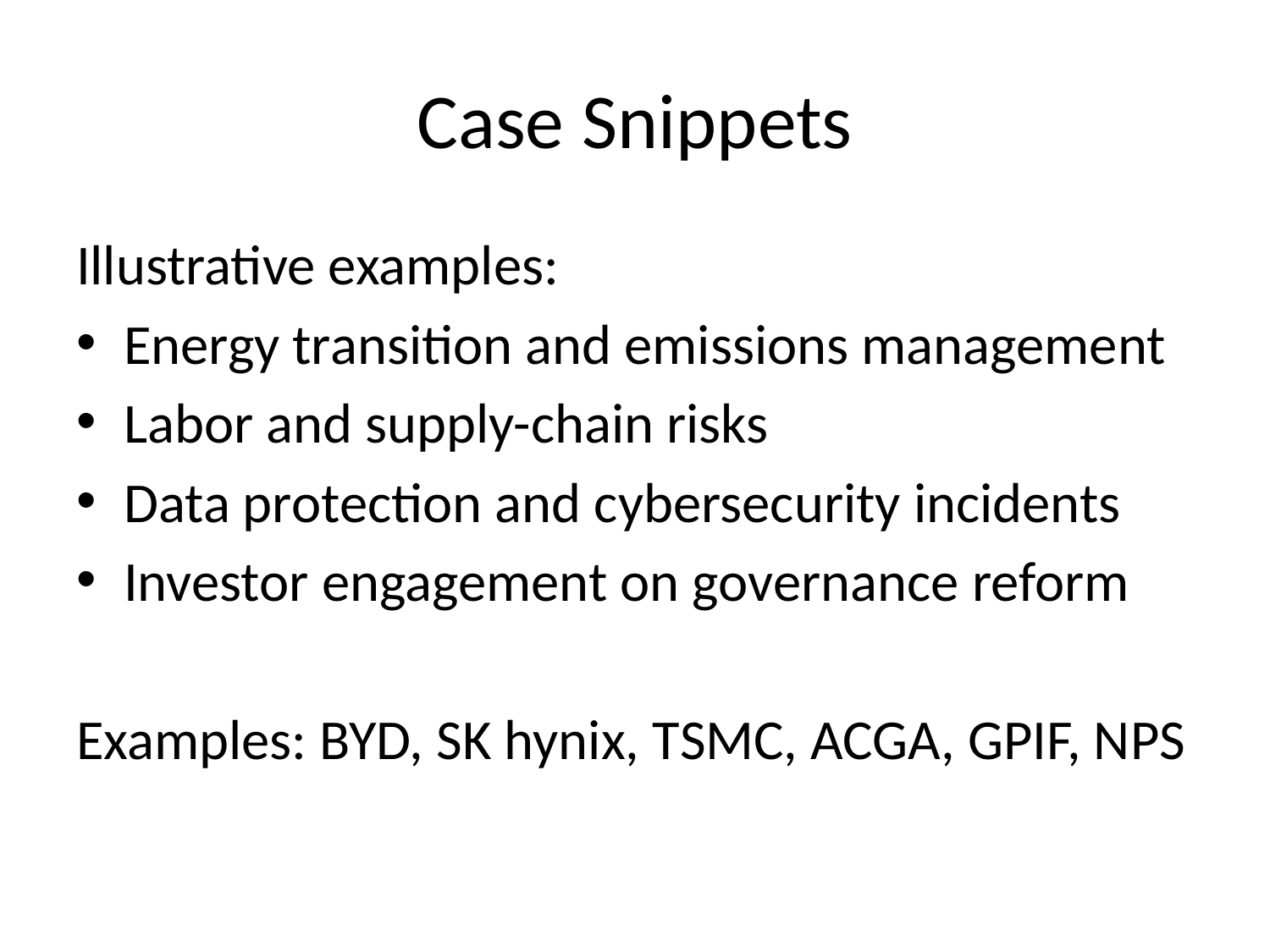

# Case Snippets
Illustrative examples:
Energy transition and emissions management
Labor and supply-chain risks
Data protection and cybersecurity incidents
Investor engagement on governance reform

Examples: BYD, SK hynix, TSMC, ACGA, GPIF, NPS